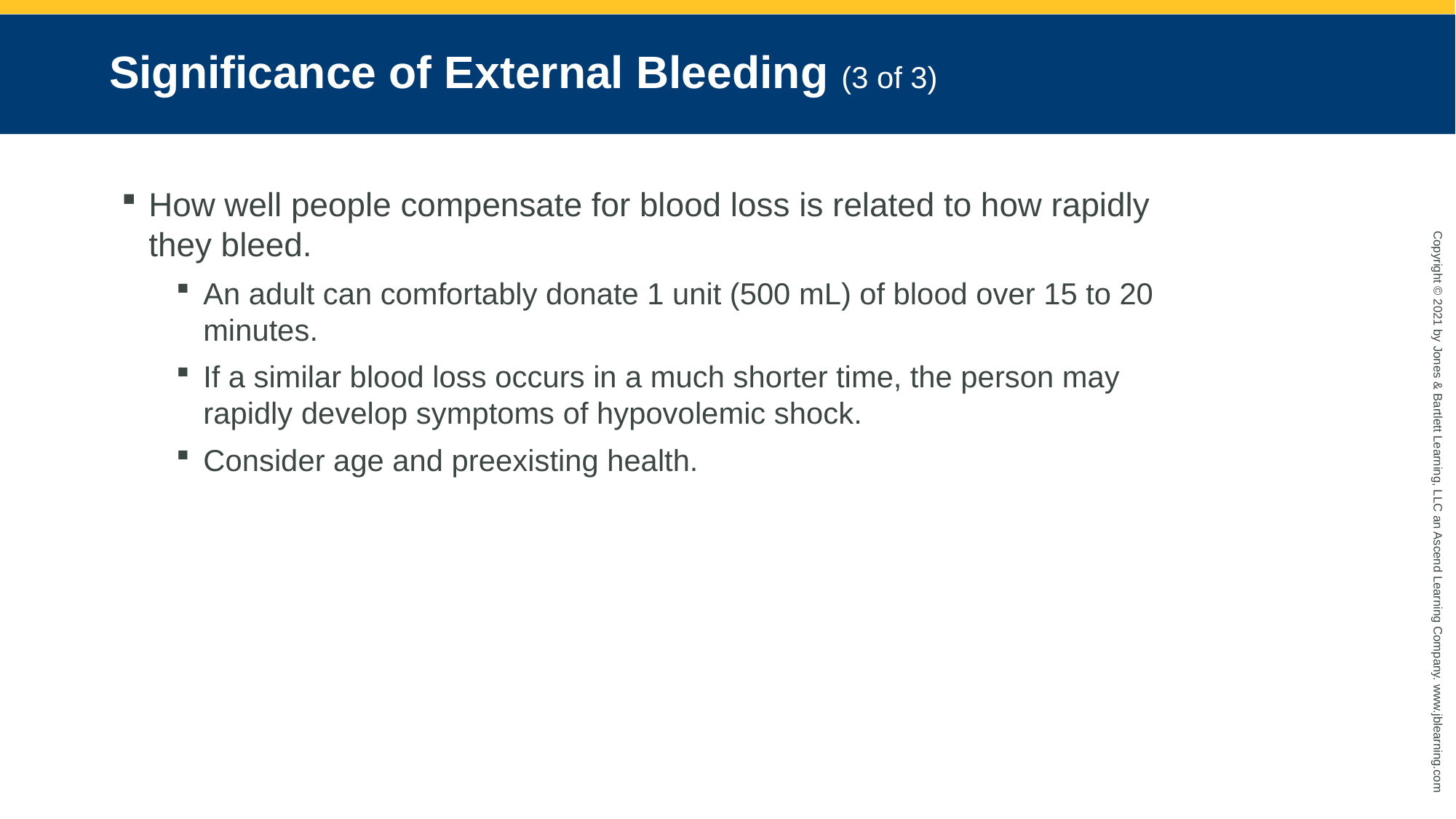

# Significance of External Bleeding (3 of 3)
How well people compensate for blood loss is related to how rapidly they bleed.
An adult can comfortably donate 1 unit (500 mL) of blood over 15 to 20 minutes.
If a similar blood loss occurs in a much shorter time, the person may rapidly develop symptoms of hypovolemic shock.
Consider age and preexisting health.